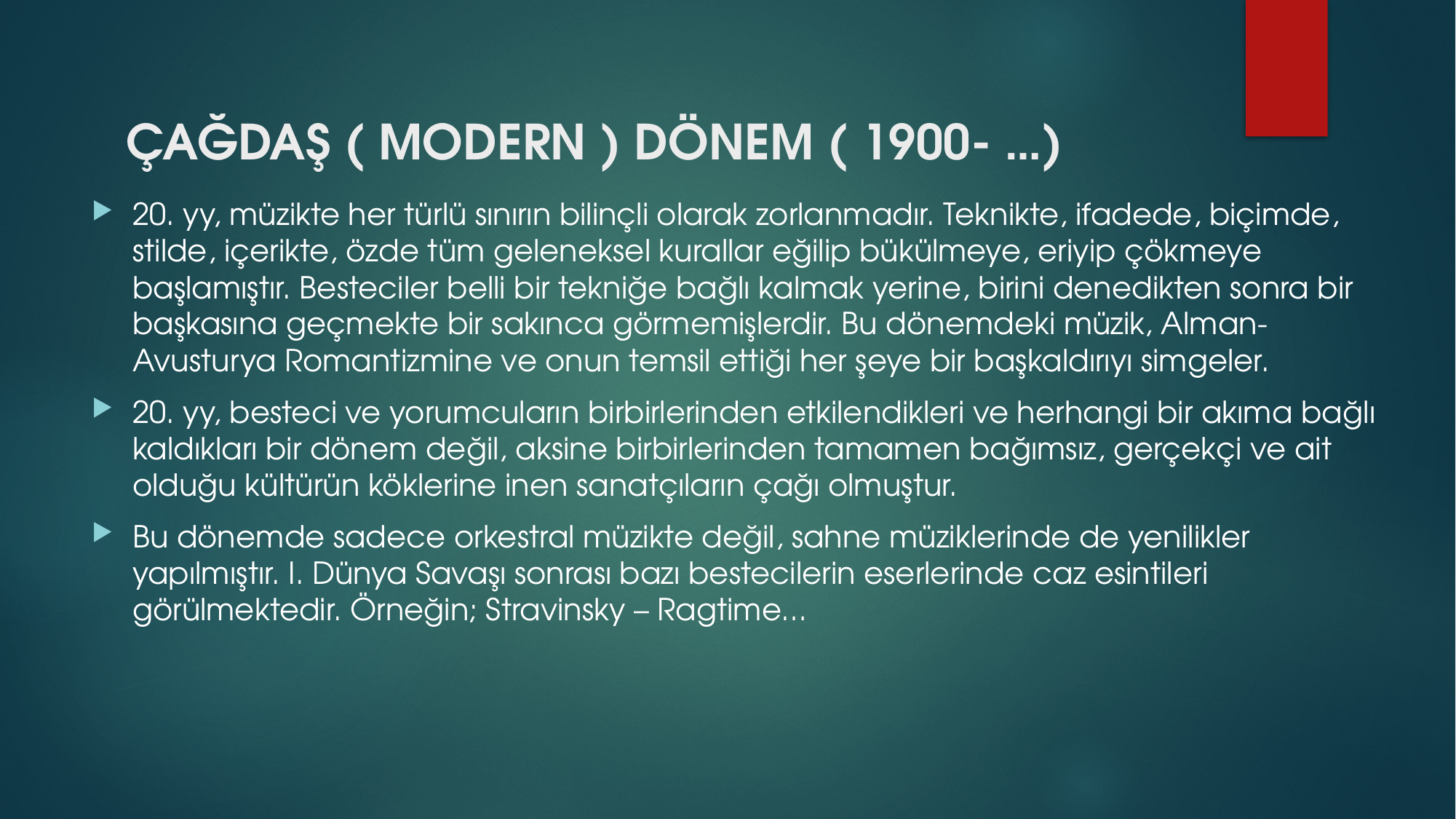

# ÇAĞDAŞ ( MODERN ) DÖNEM ( 1900- …)
20. yy, müzikte her türlü sınırın bilinçli olarak zorlanmadır. Teknikte, ifadede, biçimde, stilde, içerikte, özde tüm geleneksel kurallar eğilip bükülmeye, eriyip çökmeye başlamıştır. Besteciler belli bir tekniğe bağlı kalmak yerine, birini denedikten sonra bir başkasına geçmekte bir sakınca görmemişlerdir. Bu dönemdeki müzik, Alman-Avusturya Romantizmine ve onun temsil ettiği her şeye bir başkaldırıyı simgeler.
20. yy, besteci ve yorumcuların birbirlerinden etkilendikleri ve herhangi bir akıma bağlı kaldıkları bir dönem değil, aksine birbirlerinden tamamen bağımsız, gerçekçi ve ait olduğu kültürün köklerine inen sanatçıların çağı olmuştur.
Bu dönemde sadece orkestral müzikte değil, sahne müziklerinde de yenilikler yapılmıştır. I. Dünya Savaşı sonrası bazı bestecilerin eserlerinde caz esintileri görülmektedir. Örneğin; Stravinsky – Ragtime…